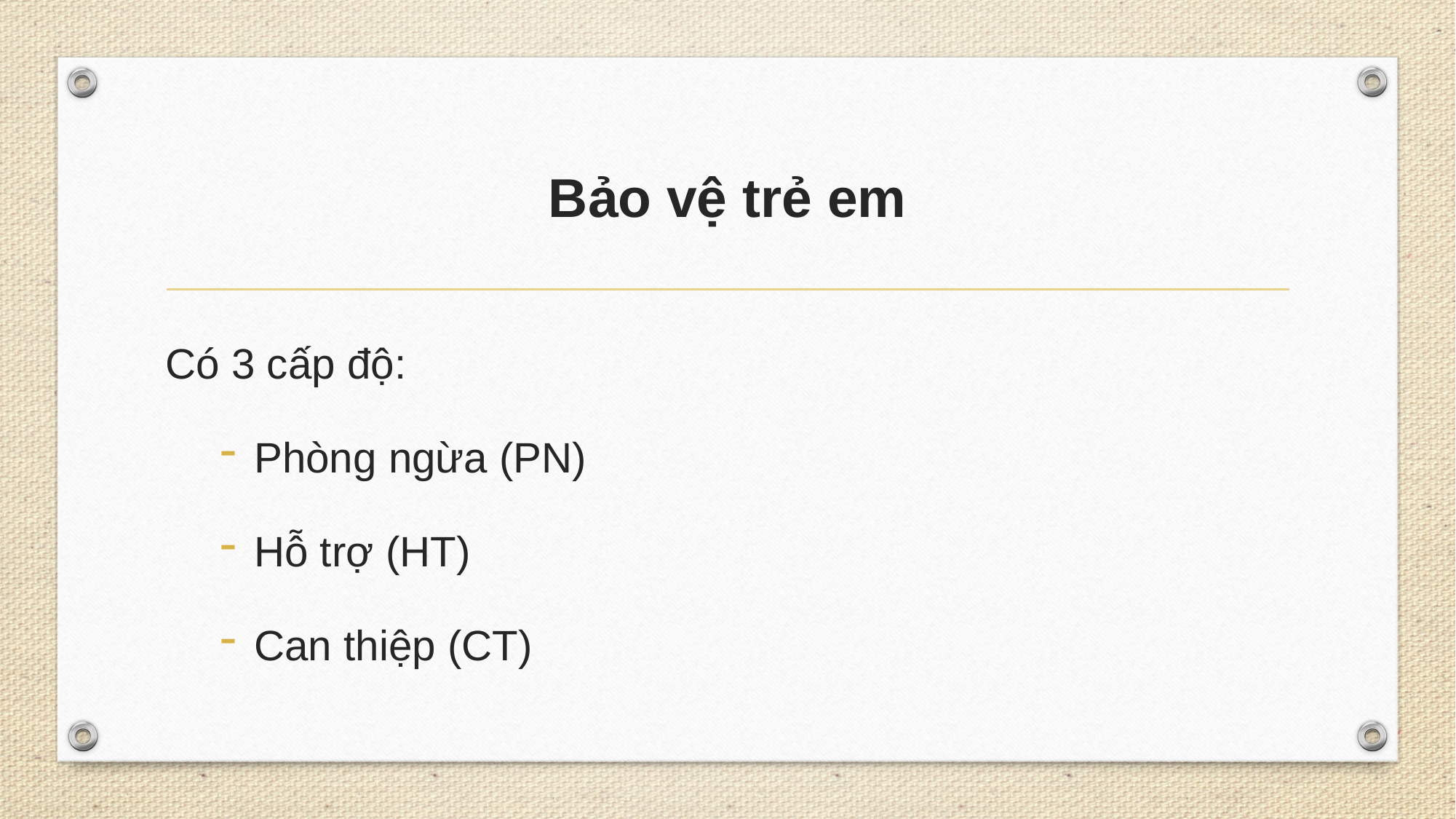

# Bảo vệ trẻ em
Có 3 cấp độ:
Phòng ngừa (PN)
Hỗ trợ (HT)
Can thiệp (CT)